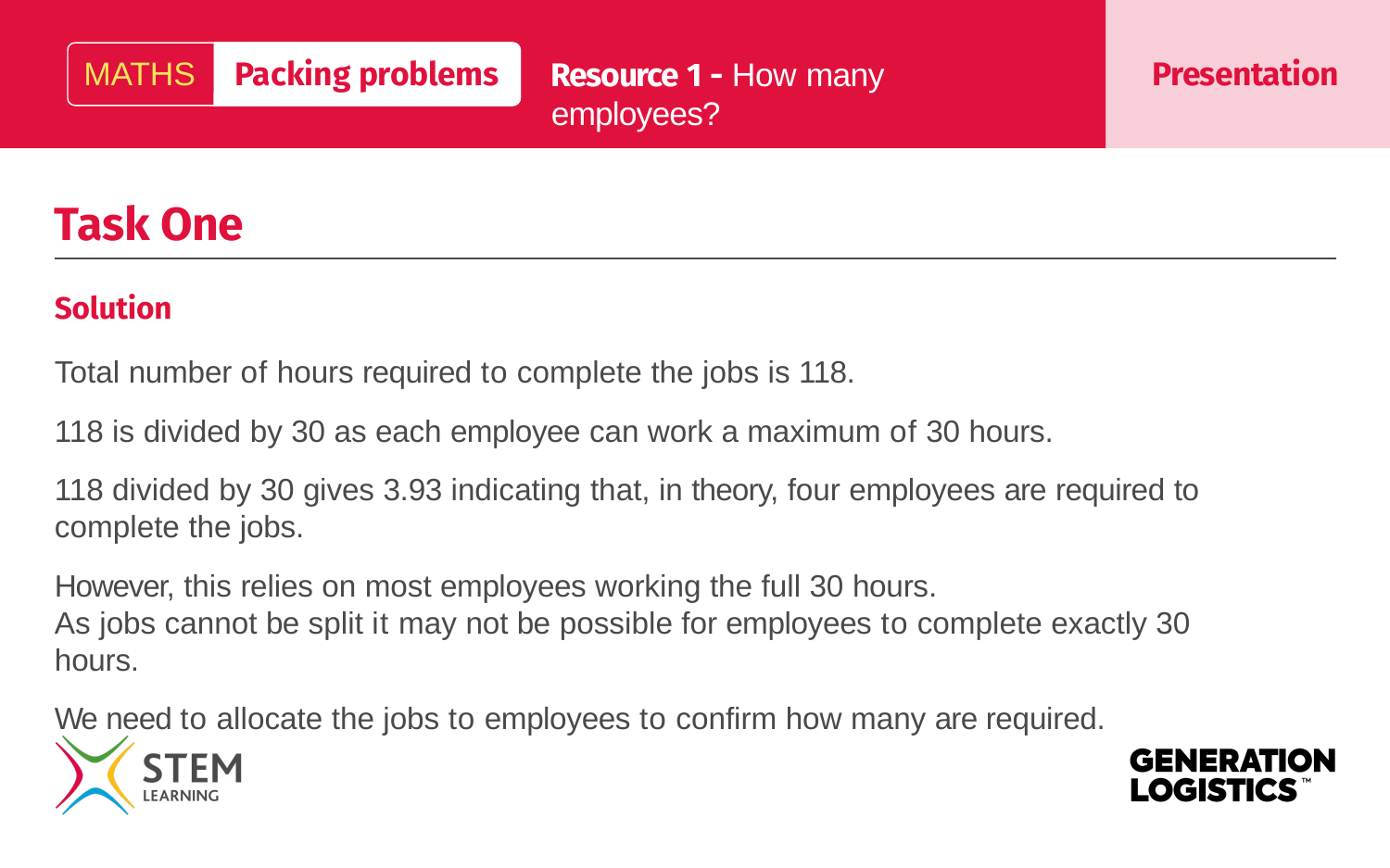

MATHS
Packing problems
Presentation
# Resource 1 - How many employees?
Task One

Solution
Total number of hours required to complete the jobs is 118.
118 is divided by 30 as each employee can work a maximum of 30 hours.
118 divided by 30 gives 3.93 indicating that, in theory, four employees are required to complete the jobs.
However, this relies on most employees working the full 30 hours.
As jobs cannot be split it may not be possible for employees to complete exactly 30 hours.
We need to allocate the jobs to employees to confirm how many are required.